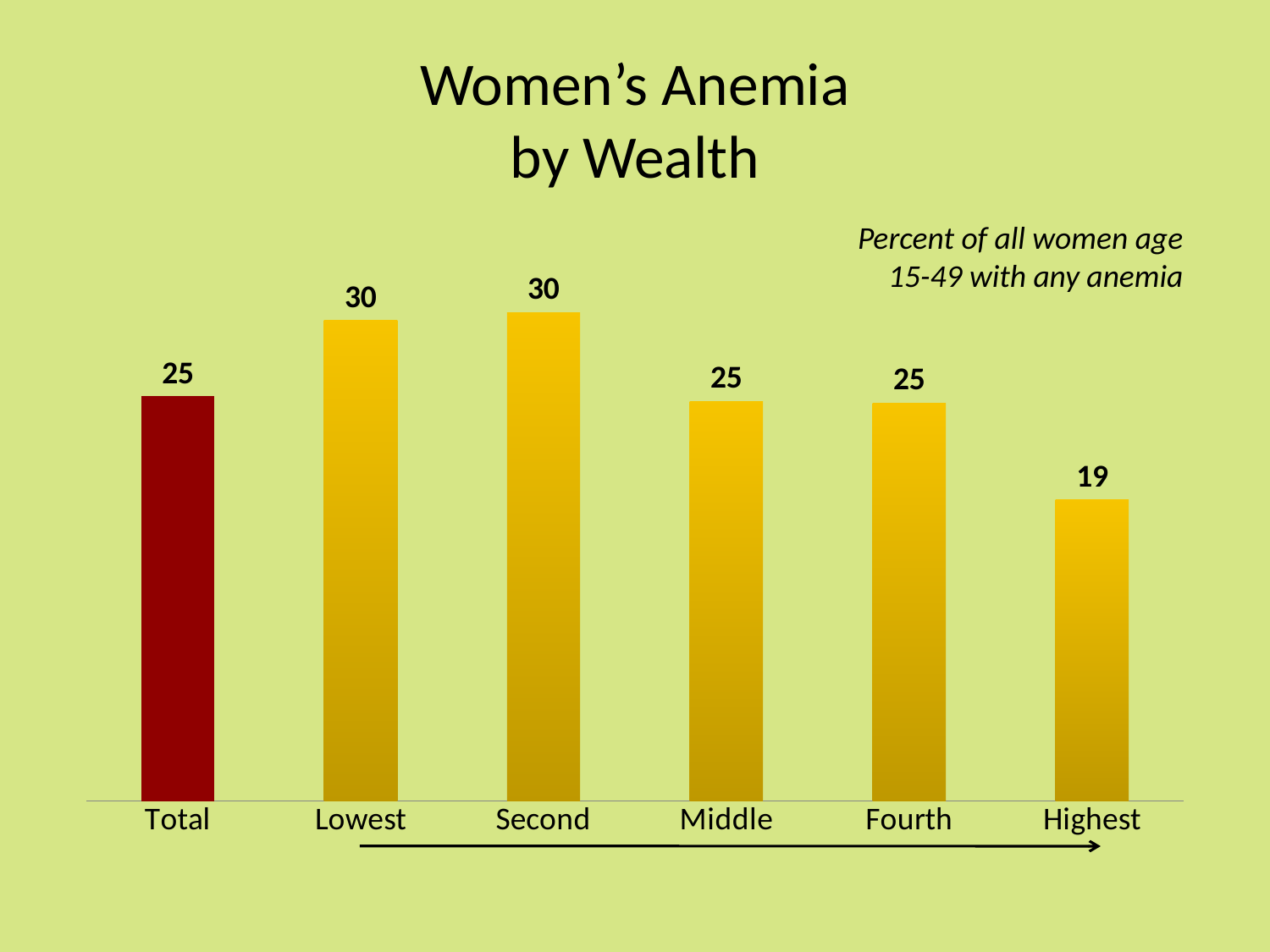

# Women’s Anemia by Wealth
Percent of all women age 15-49 with any anemia

### Chart

| Category | 30 |
|---|---|
| Total | 25.0 |
| Lowest | 29.7 |
| Second | 30.2 |
| Middle | 24.7 |
| Fourth | 24.6 |
| Highest | 18.6 |